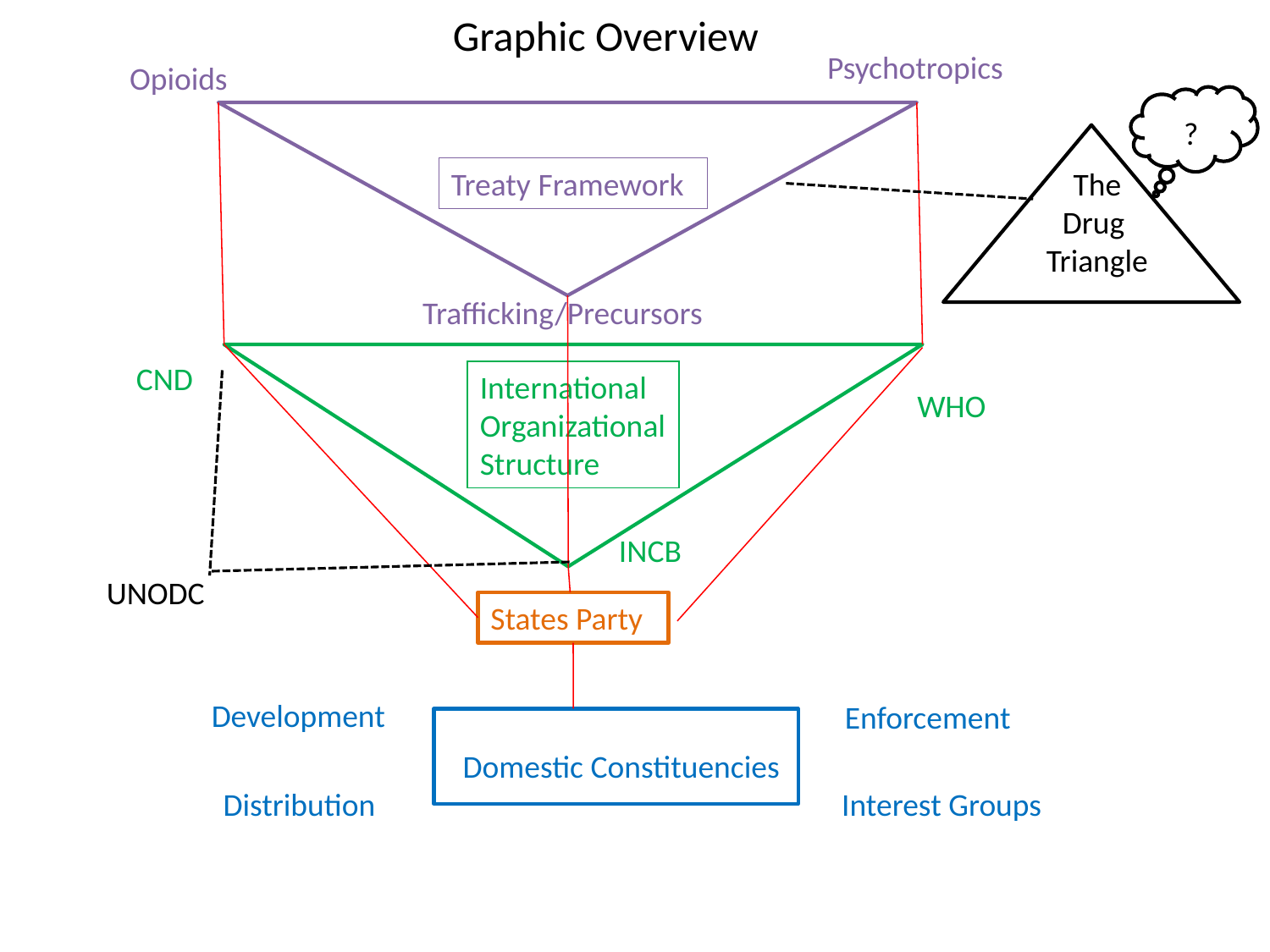

Graphic Overview
Psychotropics
Opioids

?
The Drug Triangle
Treaty Framework
The
Drug
Triangle
Trafficking/Precursors

CND
International Organizational Structure
WHO
INCB
UNODC
States Party
Development
Enforcement

Domestic Constituencies
Distribution
Interest Groups